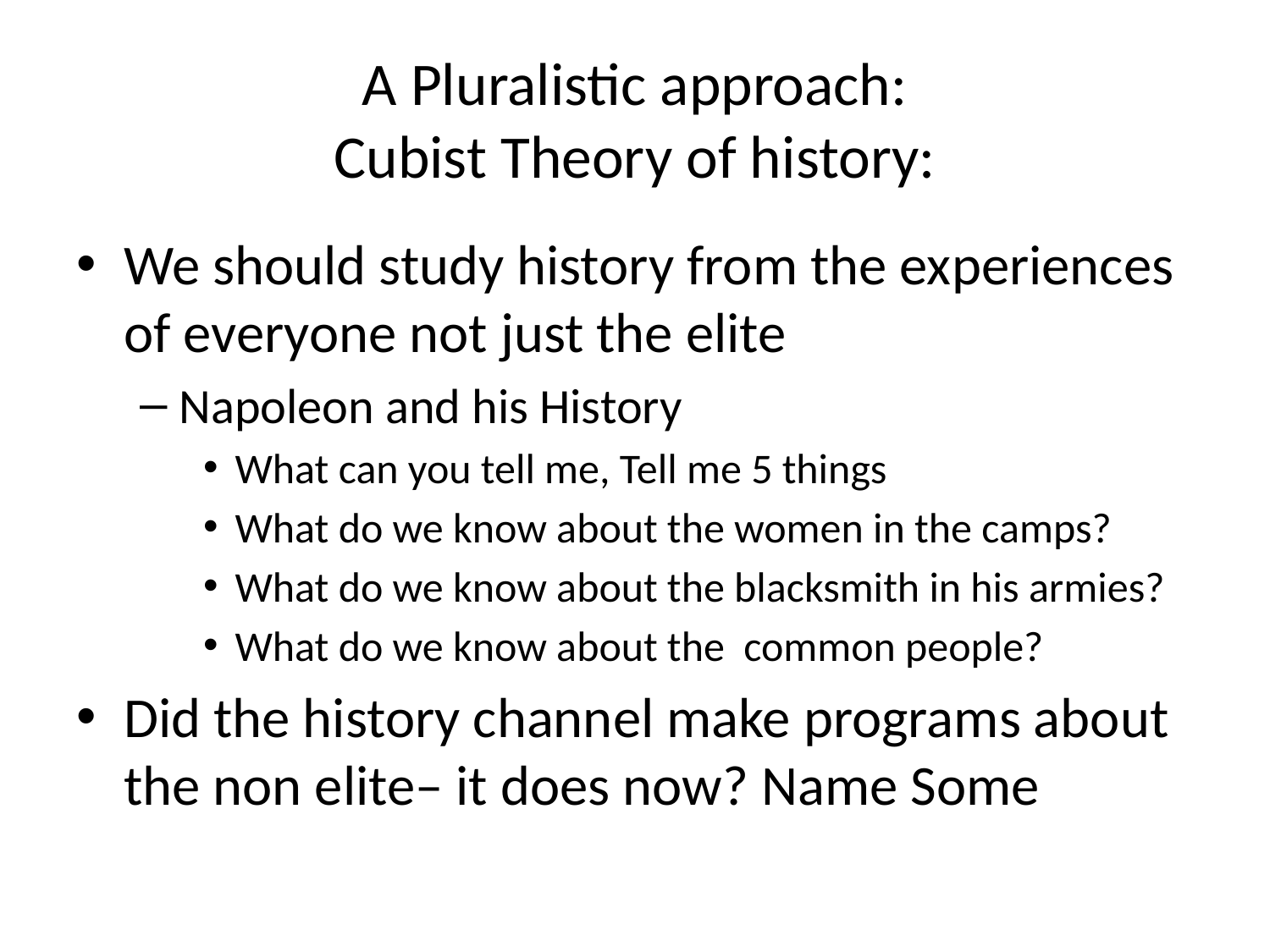

# A Pluralistic approach: Cubist Theory of history:
We should study history from the experiences of everyone not just the elite
Napoleon and his History
What can you tell me, Tell me 5 things
What do we know about the women in the camps?
What do we know about the blacksmith in his armies?
What do we know about the  common people?
Did the history channel make programs about the non elite– it does now? Name Some